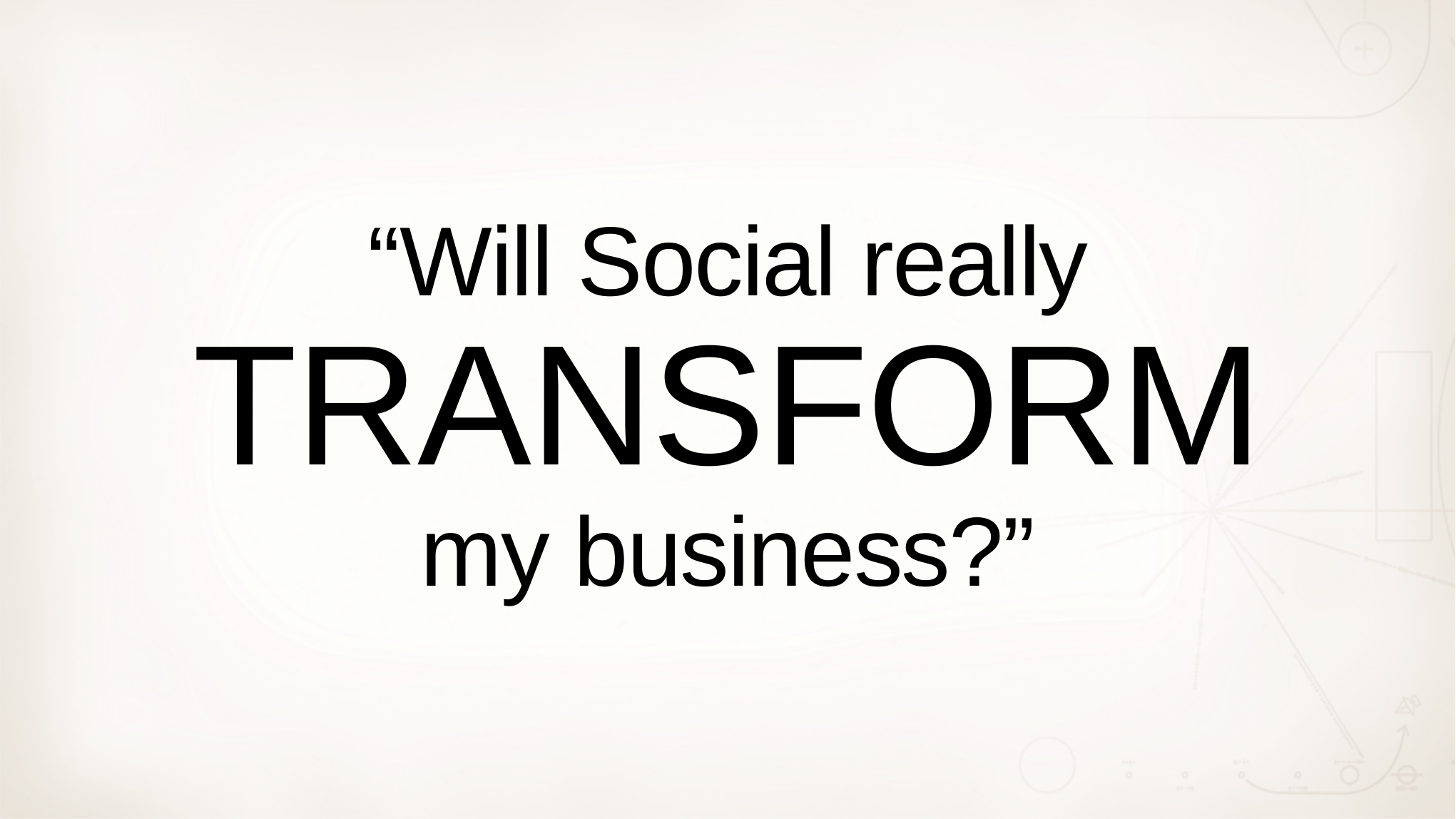

# “Will Social really TRANSFORM my business?”